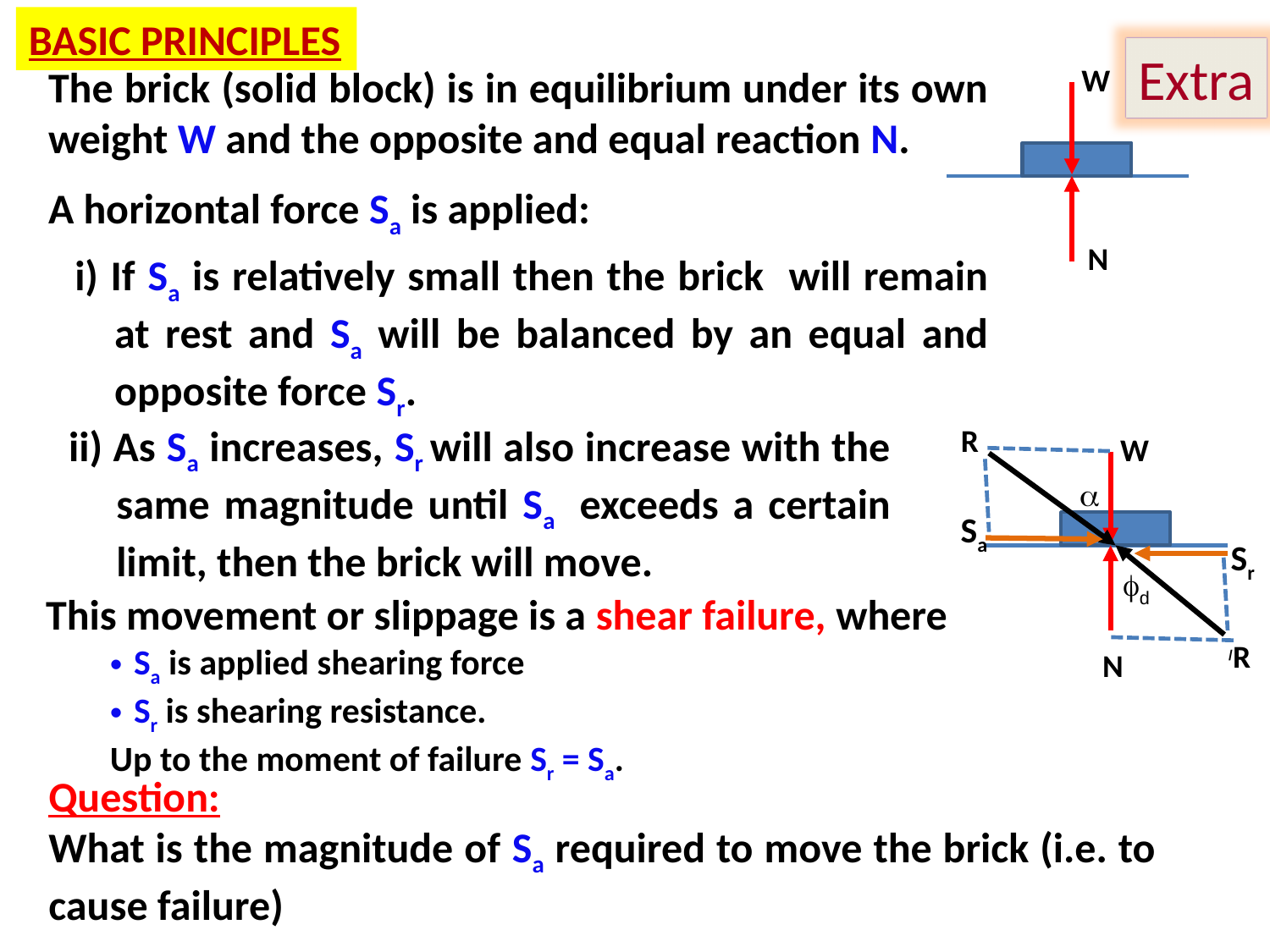

BASIC PRINCIPLES
Extra
W

N
The brick (solid block) is in equilibrium under its own weight W and the opposite and equal reaction N.
A horizontal force Sa is applied:
i) If Sa is relatively small then the brick  will remain at rest and Sa will be balanced by an equal and opposite force Sr.
ii) As Sa increases, Sr will also increase with the same magnitude until Sa  exceeds a certain limit, then the brick will move.
R
W
α
Sa

Sr
φd
This movement or slippage is a shear failure, where
R/
Sa is applied shearing force
Sr is shearing resistance.
Up to the moment of failure Sr = Sa.
N
Question:
What is the magnitude of Sa required to move the brick (i.e. to cause failure)